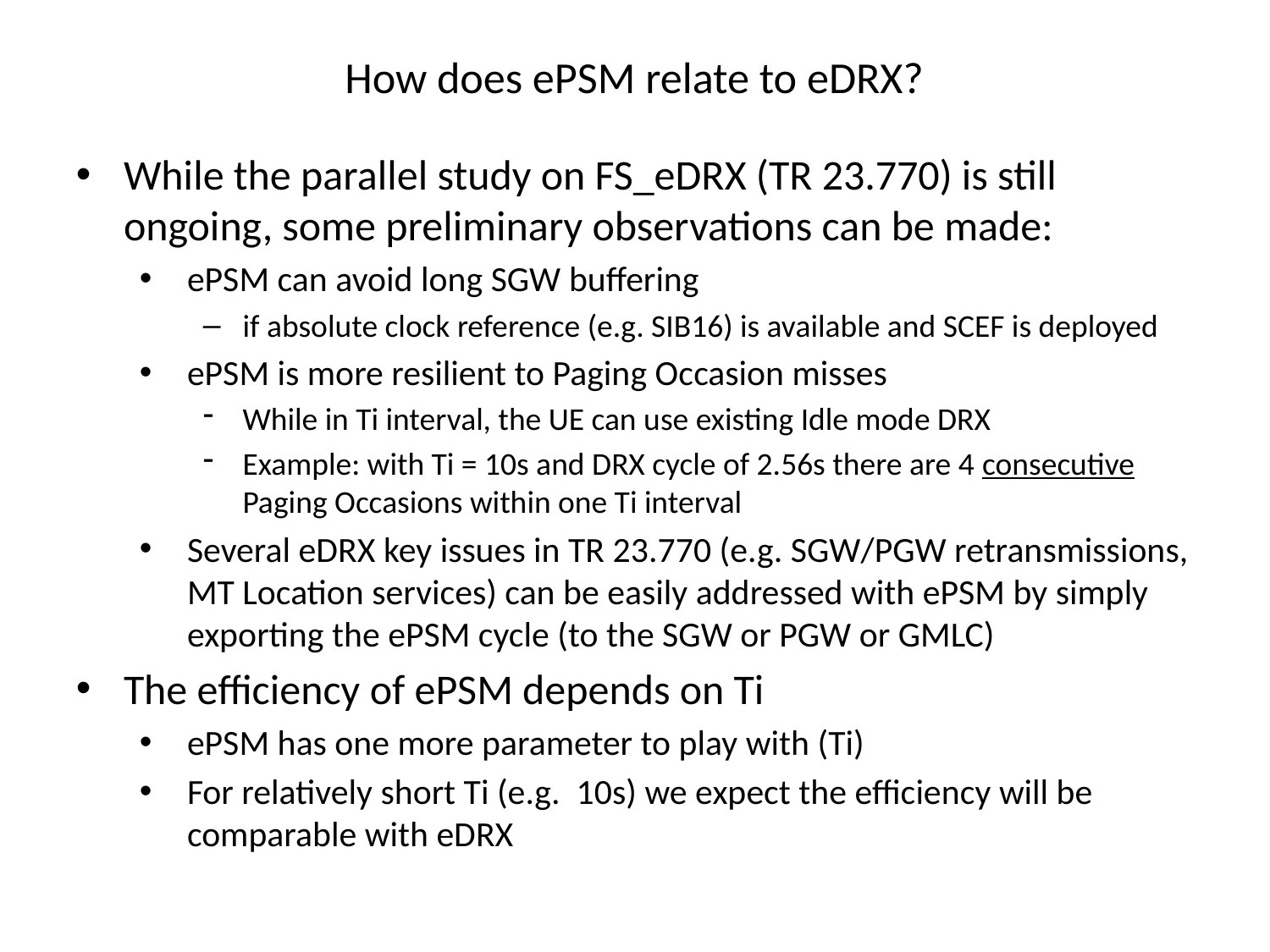

# How does ePSM relate to eDRX?
While the parallel study on FS_eDRX (TR 23.770) is still ongoing, some preliminary observations can be made:
ePSM can avoid long SGW buffering
if absolute clock reference (e.g. SIB16) is available and SCEF is deployed
ePSM is more resilient to Paging Occasion misses
While in Ti interval, the UE can use existing Idle mode DRX
Example: with Ti = 10s and DRX cycle of 2.56s there are 4 consecutive Paging Occasions within one Ti interval
Several eDRX key issues in TR 23.770 (e.g. SGW/PGW retransmissions, MT Location services) can be easily addressed with ePSM by simply exporting the ePSM cycle (to the SGW or PGW or GMLC)
The efficiency of ePSM depends on Ti
ePSM has one more parameter to play with (Ti)
For relatively short Ti (e.g.  10s) we expect the efficiency will be comparable with eDRX